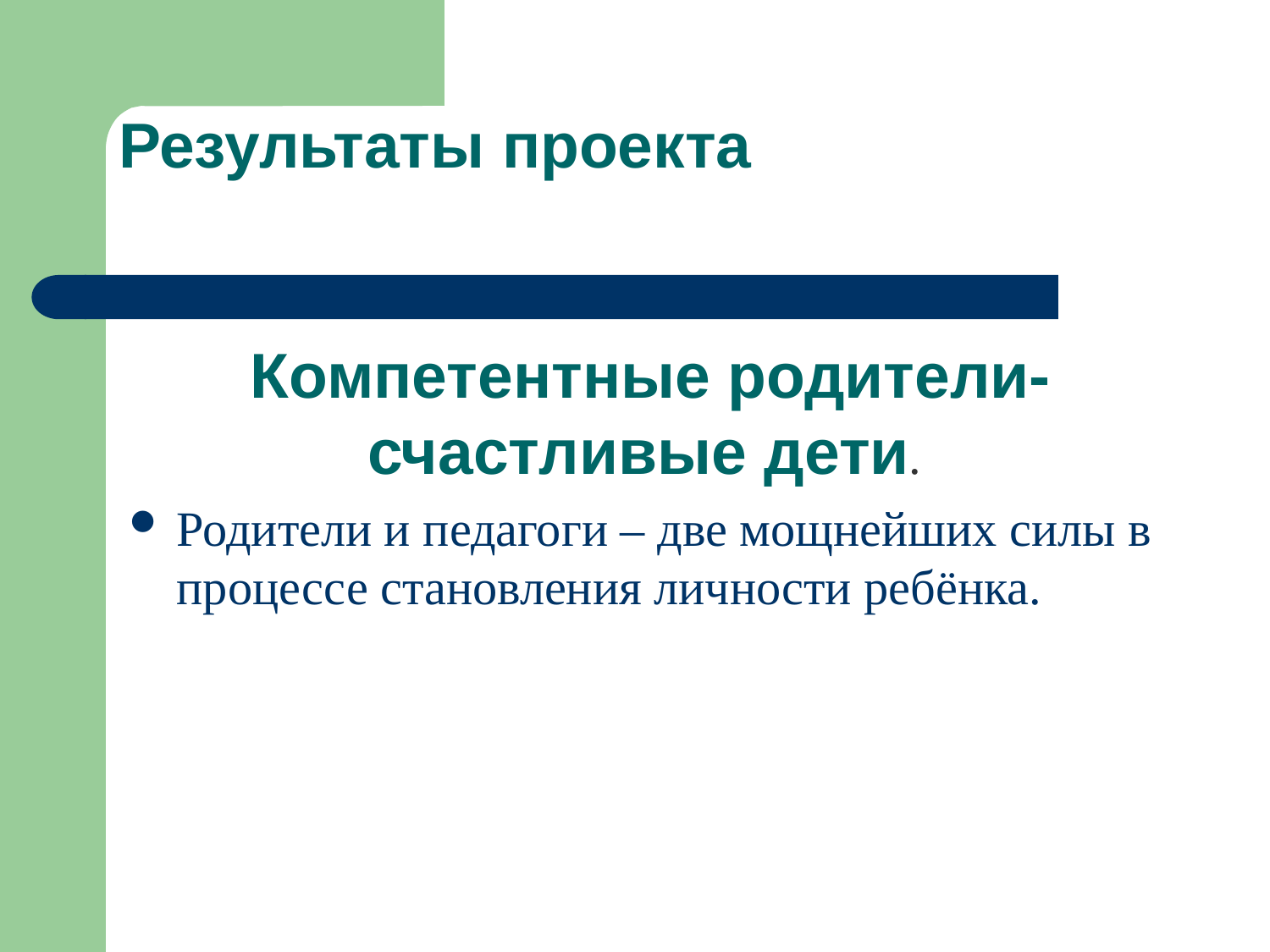

# Результаты проекта
Компетентные родители-счастливые дети.
Родители и педагоги – две мощнейших силы в процессе становления личности ребёнка.